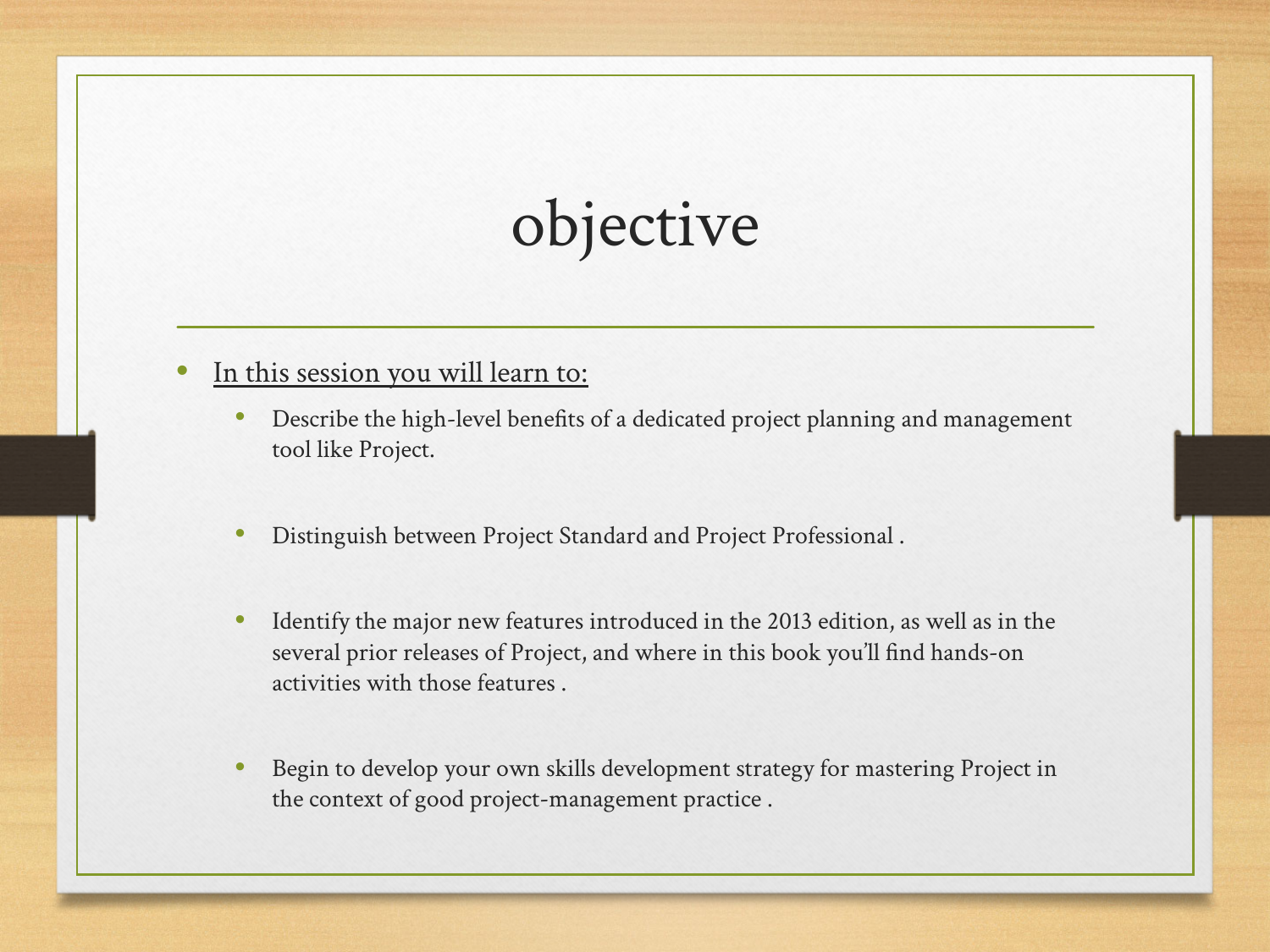

# objective
In this session you will learn to:
Describe the high-level benefits of a dedicated project planning and management tool like Project.

Distinguish between Project Standard and Project Professional .

Identify the major new features introduced in the 2013 edition, as well as in the several prior releases of Project, and where in this book you’ll find hands-on activities with those features .

Begin to develop your own skills development strategy for mastering Project in the context of good project-management practice .